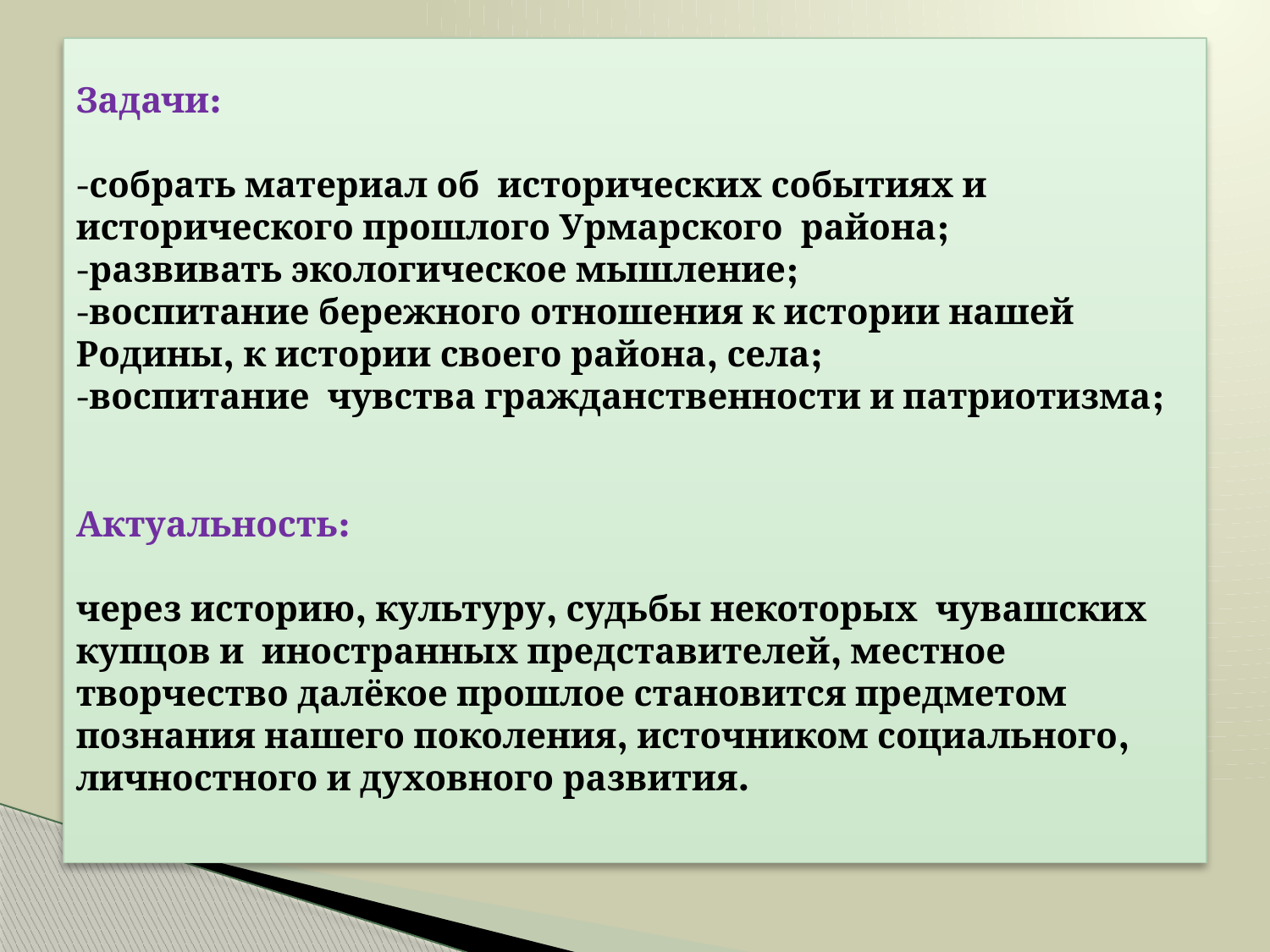

# Задачи: -собрать материал об  исторических событиях и исторического прошлого Урмарского  района; -развивать экологическое мышление; -воспитание бережного отношения к истории нашей Родины, к истории своего района, села; -воспитание  чувства гражданственности и патриотизма; Актуальность: через историю, культуру, судьбы некоторых  чувашских купцов и  иностранных представителей, местное творчество далёкое прошлое становится предметом познания нашего поколения, источником социального, личностного и духовного развития.